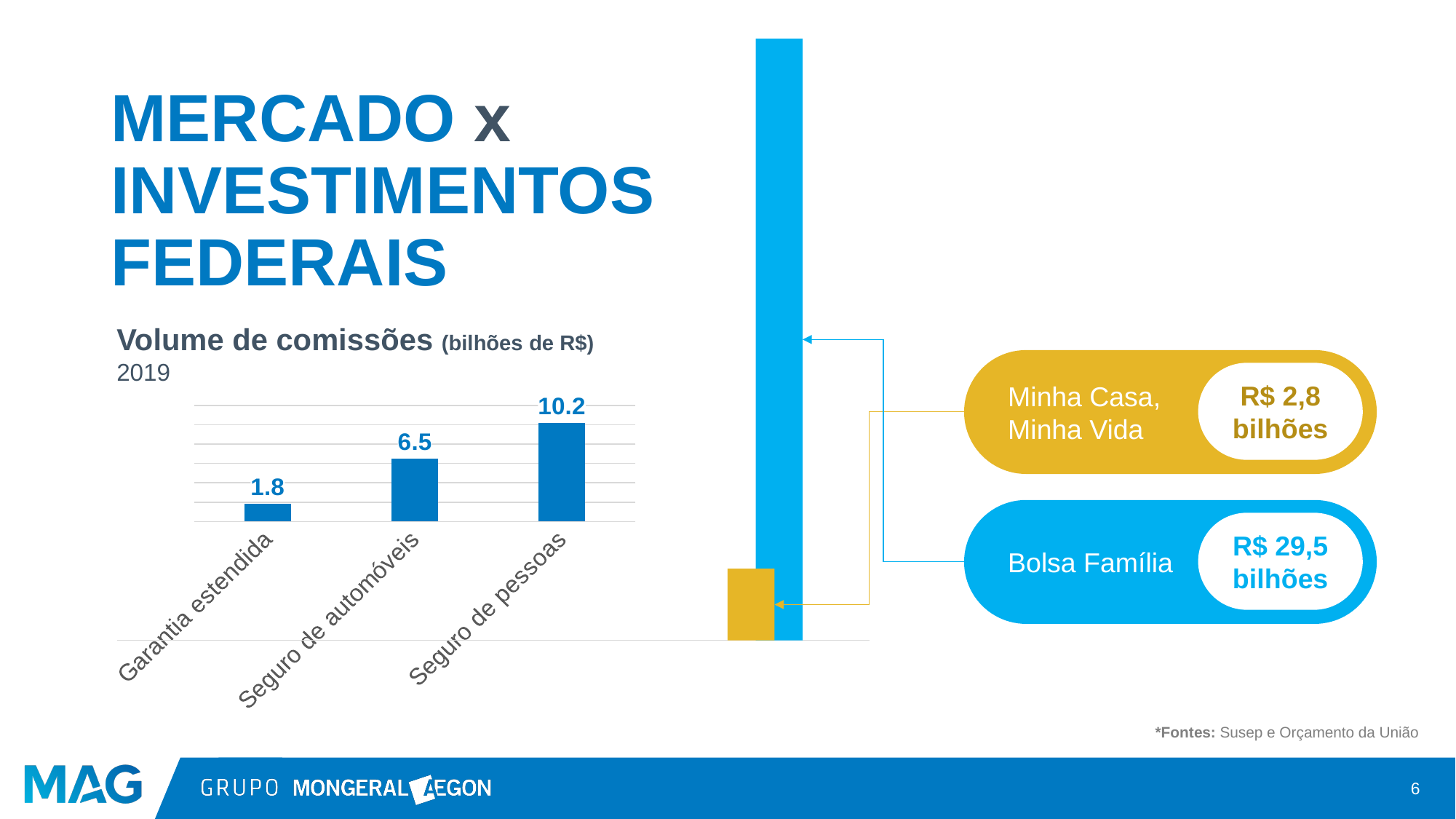

# MERCADO x INVESTIMENTOS FEDERAIS
Volume de comissões (bilhões de R$)
2019

### Chart

| Category | PIB per capita |
|---|---|
| Garantia estendida | 1.8 |
| Seguro de automóveis | 6.5 |
| Seguro de pessoas | 10.2 |
Minha Casa,
Minha Vida
R$ 2,8 bilhões
Bolsa Família
R$ 29,5 bilhões

*Fontes: Susep e Orçamento da União
6